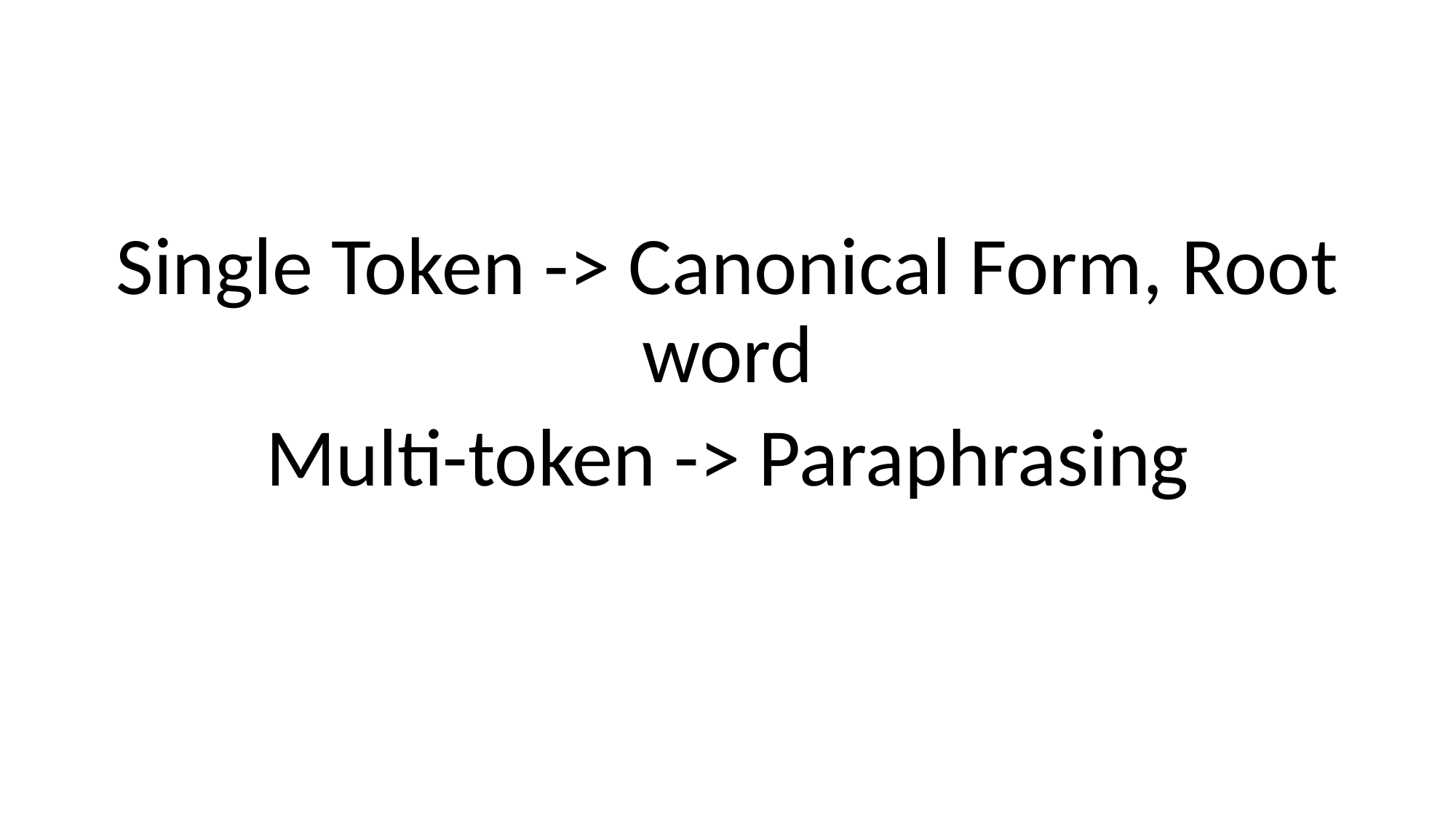

#
Single Token -> Canonical Form, Root word
Multi-token -> Paraphrasing